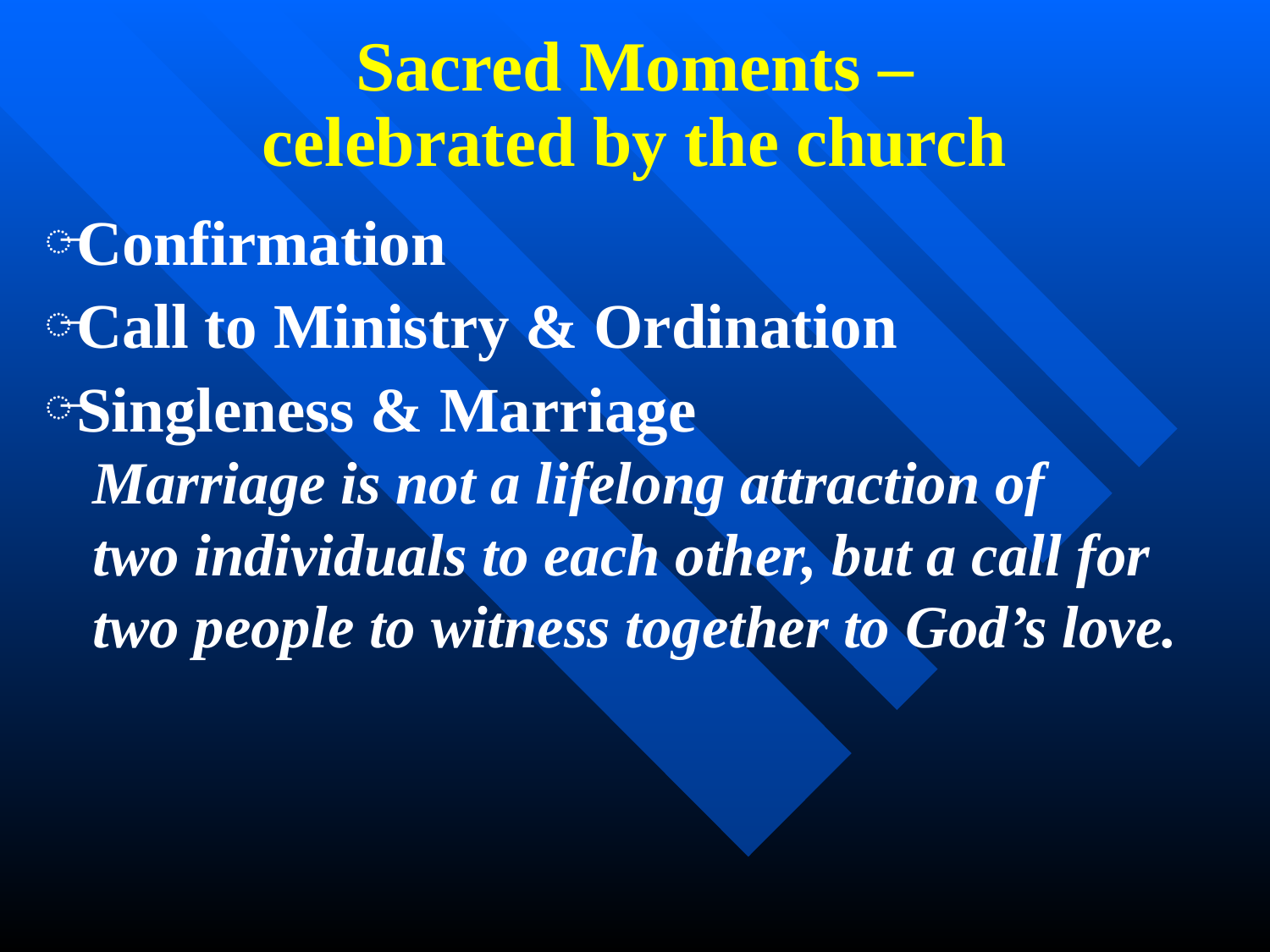

# Sacred Moments – celebrated by the church
Confirmation
Call to Ministry & Ordination
Singleness & Marriage
Marriage is not a lifelong attraction of
two individuals to each other, but a call for
two people to witness together to God’s love.